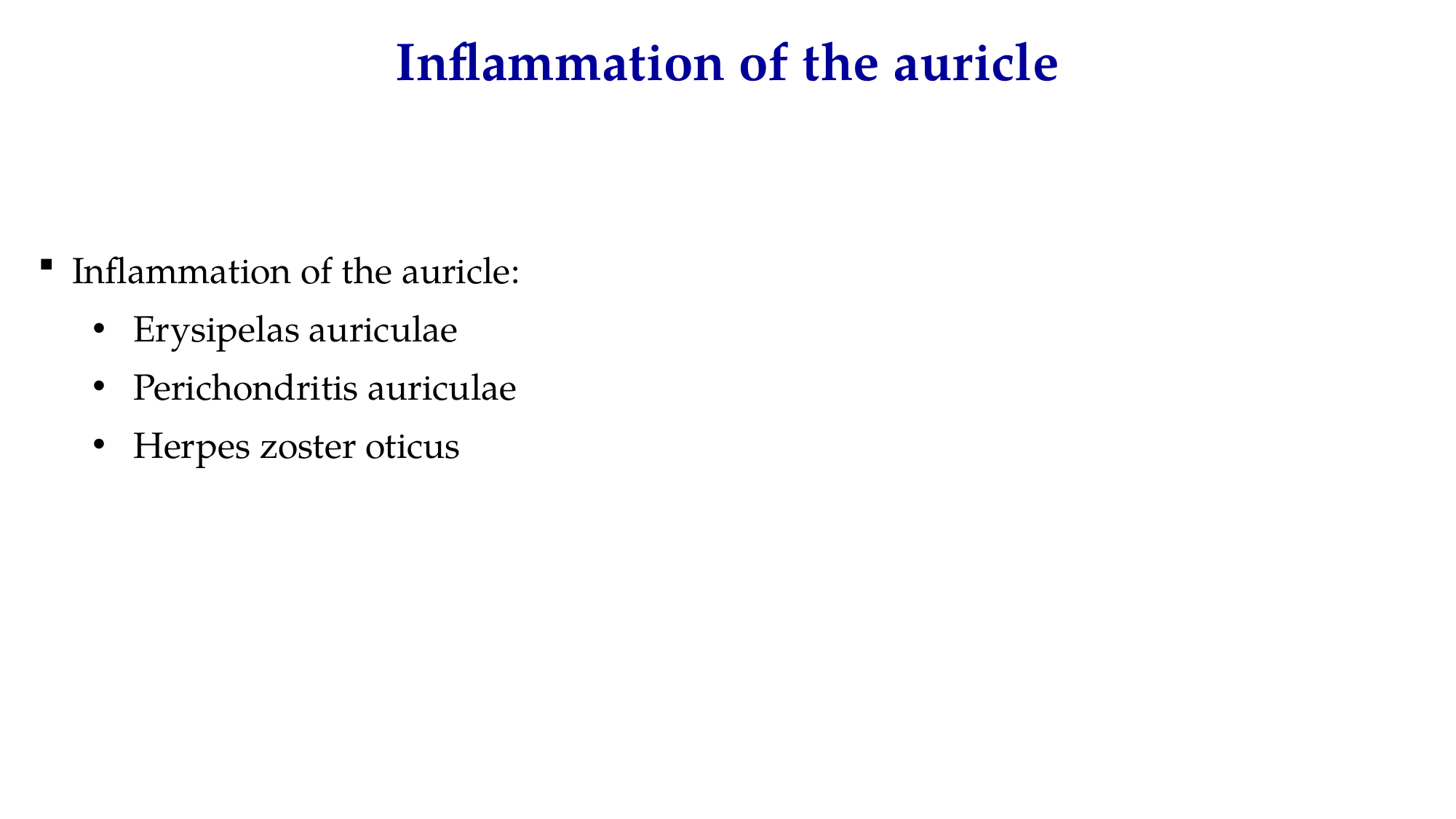

Inflammation of the auricle

Inflammation of the auricle:

Erysipelas auriculae

Perichondritis auriculae

Herpes zoster oticus